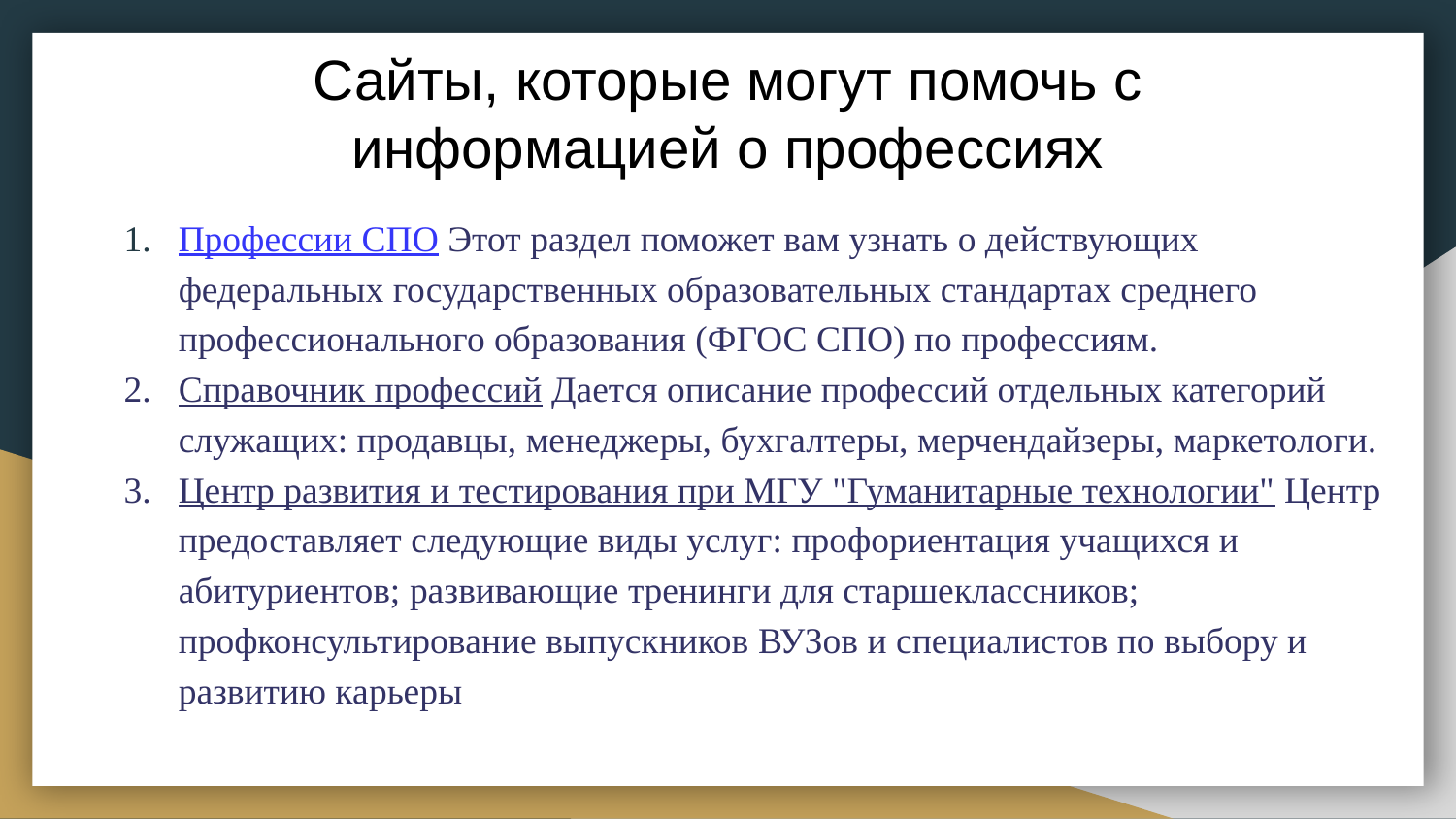

Сайты, которые могут помочь с информацией о профессиях

Профессии СПО Этот раздел поможет вам узнать о действующих федеральных государственных образовательных стандартах среднего профессионального образования (ФГОС СПО) по профессиям.
Справочник профессий Дается описание профессий отдельных категорий служащих: продавцы, менеджеры, бухгалтеры, мерчендайзеры, маркетологи.
Центр развития и тестирования при МГУ "Гуманитарные технологии" Центр предоставляет следующие виды услуг: профориентация учащихся и абитуриентов; развивающие тренинги для старшеклассников; профконсультирование выпускников ВУЗов и специалистов по выбору и развитию карьеры